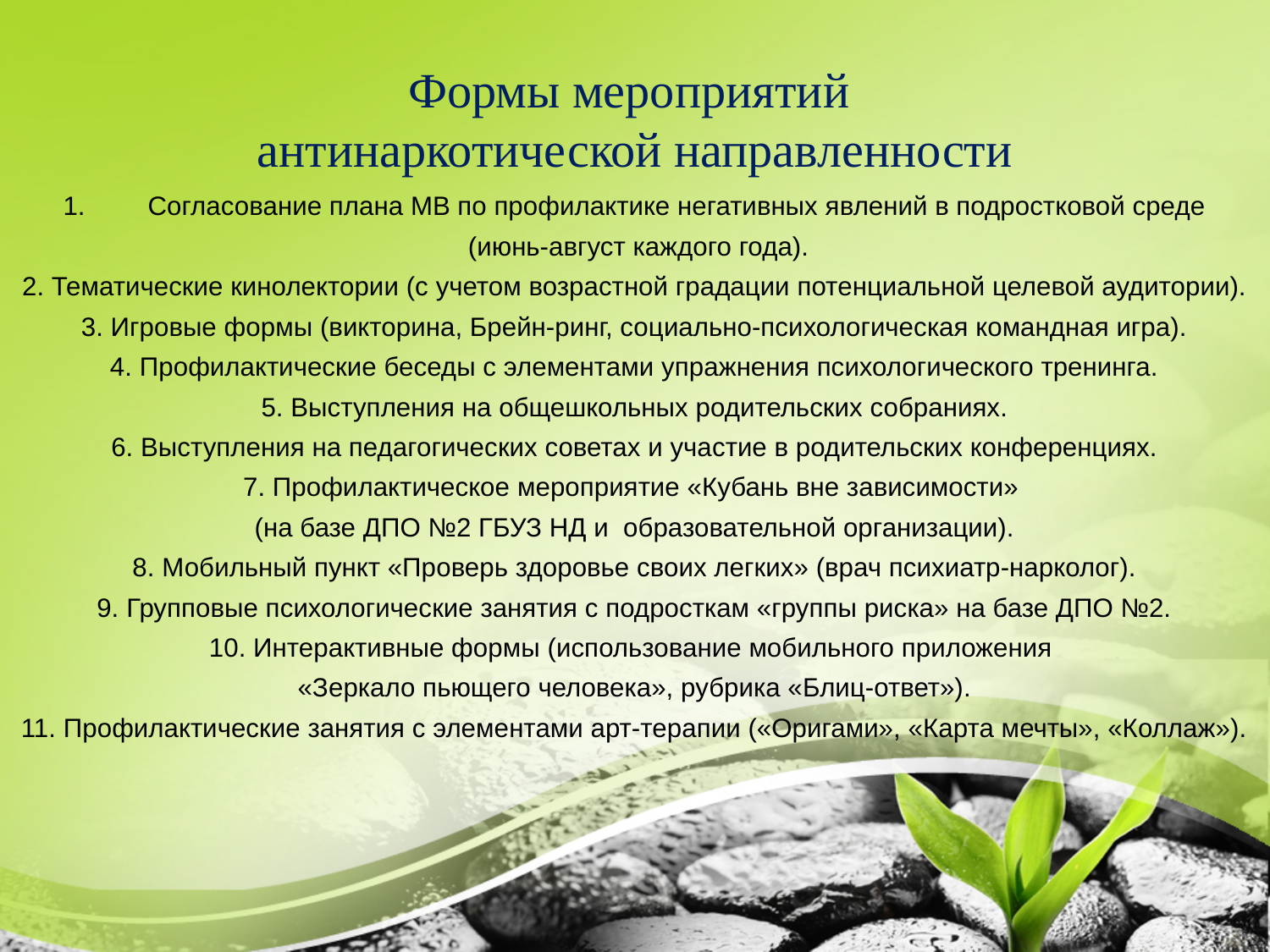

# Формы мероприятий антинаркотической направленности
Согласование плана МВ по профилактике негативных явлений в подростковой среде
 (июнь-август каждого года).
2. Тематические кинолектории (с учетом возрастной градации потенциальной целевой аудитории).
3. Игровые формы (викторина, Брейн-ринг, социально-психологическая командная игра).
4. Профилактические беседы с элементами упражнения психологического тренинга.
5. Выступления на общешкольных родительских собраниях.
6. Выступления на педагогических советах и участие в родительских конференциях.
7. Профилактическое мероприятие «Кубань вне зависимости»
(на базе ДПО №2 ГБУЗ НД и  образовательной организации).
8. Мобильный пункт «Проверь здоровье своих легких» (врач психиатр-нарколог).
9. Групповые психологические занятия с подросткам «группы риска» на базе ДПО №2.
10. Интерактивные формы (использование мобильного приложения
«Зеркало пьющего человека», рубрика «Блиц-ответ»).
11. Профилактические занятия с элементами арт-терапии («Оригами», «Карта мечты», «Коллаж»).